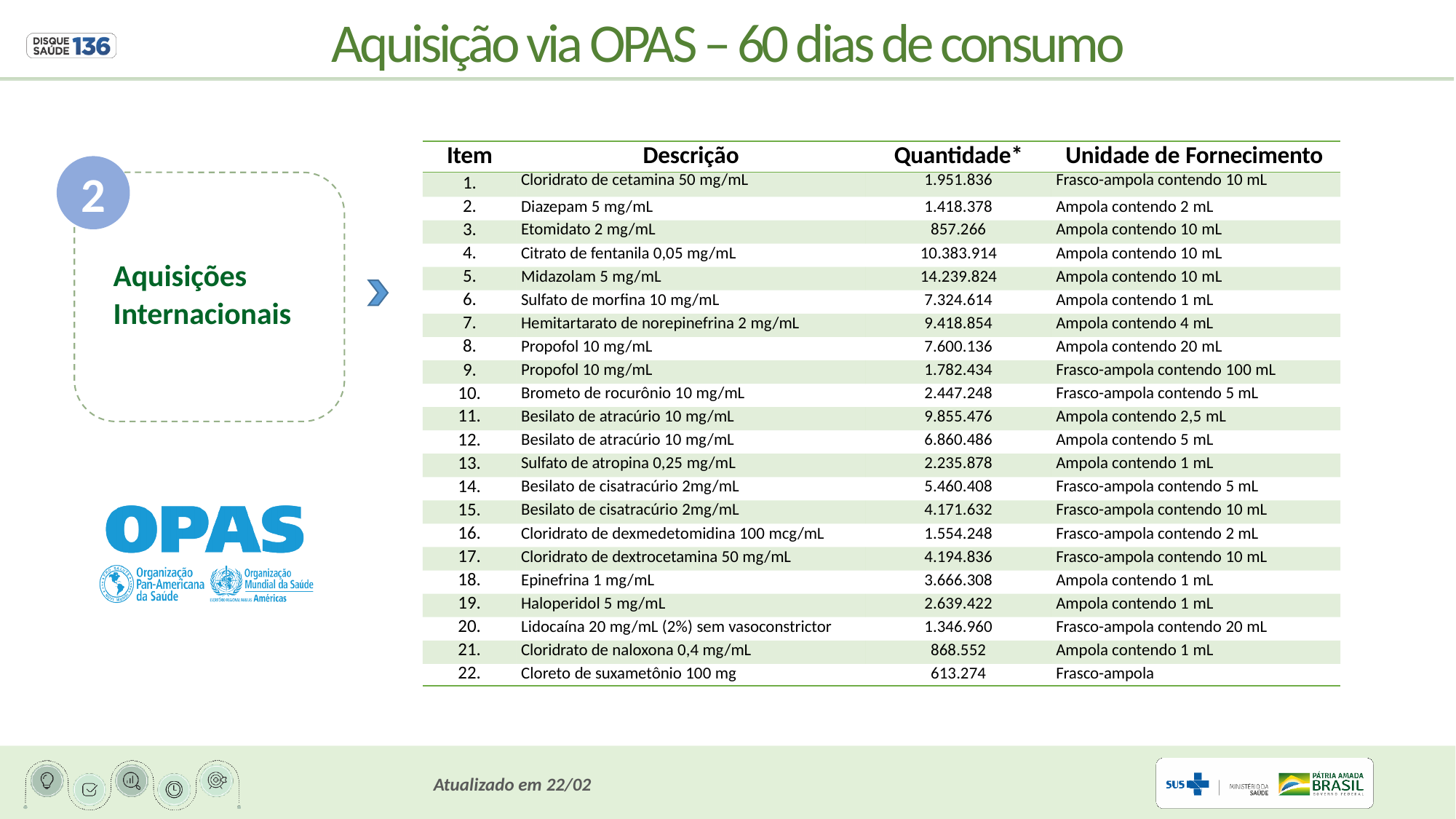

Aquisição via OPAS – 60 dias de consumo
| Item | Descrição | Quantidade\* | Unidade de Fornecimento |
| --- | --- | --- | --- |
| 1. | Cloridrato de cetamina 50 mg/mL | 1.951.836 | Frasco-ampola contendo 10 mL |
| 2. | Diazepam 5 mg/mL | 1.418.378 | Ampola contendo 2 mL |
| 3. | Etomidato 2 mg/mL | 857.266 | Ampola contendo 10 mL |
| 4. | Citrato de fentanila 0,05 mg/mL | 10.383.914 | Ampola contendo 10 mL |
| 5. | Midazolam 5 mg/mL | 14.239.824 | Ampola contendo 10 mL |
| 6. | Sulfato de morfina 10 mg/mL | 7.324.614 | Ampola contendo 1 mL |
| 7. | Hemitartarato de norepinefrina 2 mg/mL | 9.418.854 | Ampola contendo 4 mL |
| 8. | Propofol 10 mg/mL | 7.600.136 | Ampola contendo 20 mL |
| 9. | Propofol 10 mg/mL | 1.782.434 | Frasco-ampola contendo 100 mL |
| 10. | Brometo de rocurônio 10 mg/mL | 2.447.248 | Frasco-ampola contendo 5 mL |
| 11. | Besilato de atracúrio 10 mg/mL | 9.855.476 | Ampola contendo 2,5 mL |
| 12. | Besilato de atracúrio 10 mg/mL | 6.860.486 | Ampola contendo 5 mL |
| 13. | Sulfato de atropina 0,25 mg/mL | 2.235.878 | Ampola contendo 1 mL |
| 14. | Besilato de cisatracúrio 2mg/mL | 5.460.408 | Frasco-ampola contendo 5 mL |
| 15. | Besilato de cisatracúrio 2mg/mL | 4.171.632 | Frasco-ampola contendo 10 mL |
| 16. | Cloridrato de dexmedetomidina 100 mcg/mL | 1.554.248 | Frasco-ampola contendo 2 mL |
| 17. | Cloridrato de dextrocetamina 50 mg/mL | 4.194.836 | Frasco-ampola contendo 10 mL |
| 18. | Epinefrina 1 mg/mL | 3.666.308 | Ampola contendo 1 mL |
| 19. | Haloperidol 5 mg/mL | 2.639.422 | Ampola contendo 1 mL |
| 20. | Lidocaína 20 mg/mL (2%) sem vasoconstrictor | 1.346.960 | Frasco-ampola contendo 20 mL |
| 21. | Cloridrato de naloxona 0,4 mg/mL | 868.552 | Ampola contendo 1 mL |
| 22. | Cloreto de suxametônio 100 mg | 613.274 | Frasco-ampola |
2

Aquisições
Internacionais

Atualizado em 22/02